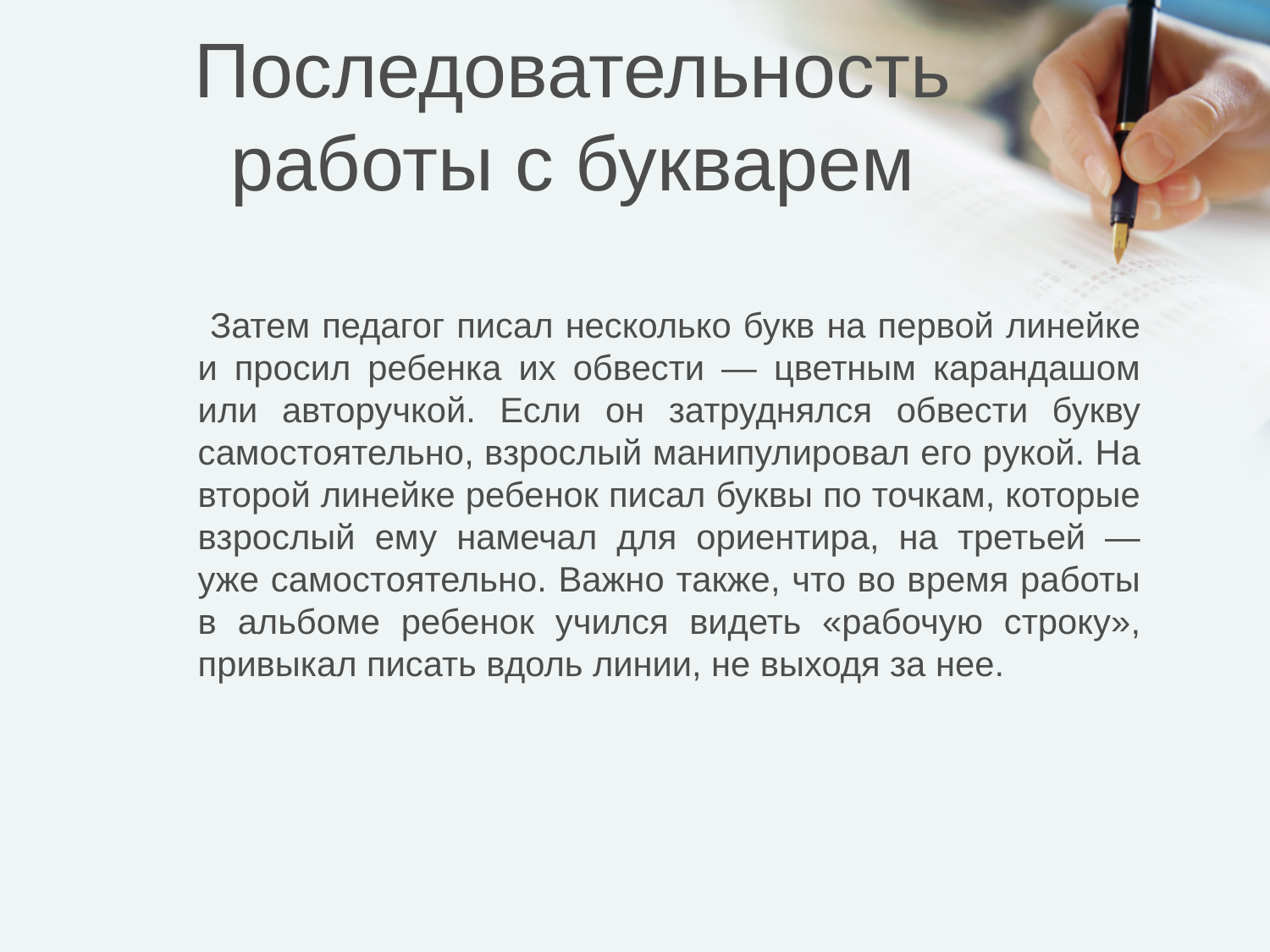

# Последовательность работы с букварем
     Затем педагог писал несколько букв на первой линейке и просил ребенка их обвести — цветным карандашом или авторучкой. Если он затруднялся обвести букву самостоятельно, взрослый манипулировал его рукой. На второй линейке ребенок писал буквы по точкам, которые взрослый ему намечал для ориентира, на третьей — уже самостоятельно. Важно также, что во время работы в альбоме ребенок учился видеть «рабочую строку», привыкал писать вдоль линии, не выходя за нее.